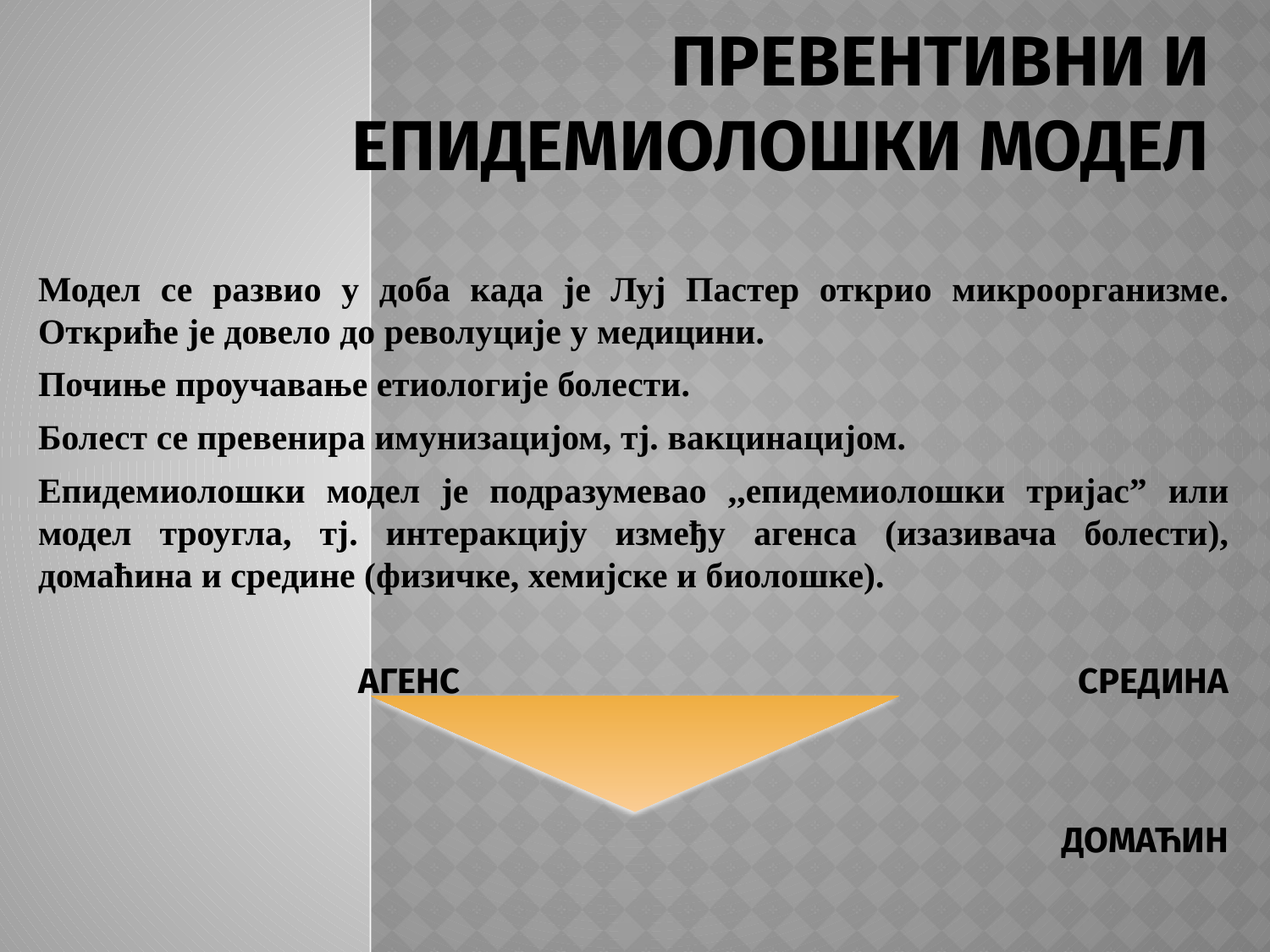

# Превентивни и епидемиолошки модел
Модел се развио у доба када је Луј Пастер открио микроорганизме. Откриће је довело до револуције у медицини.
Почиње проучавање етиологије болести.
Болест се превенира имунизацијом, тј. вакцинацијом.
Епидемиолошки модел је подразумевао ,,епидемиолошки тријас” или модел троугла, тј. интеракцију између агенса (изазивача болести), домаћина и средине (физичке, хемијске и биолошке).

         АГЕНС                                                                         СРЕДИНА

                                                 ДОМАЋИН